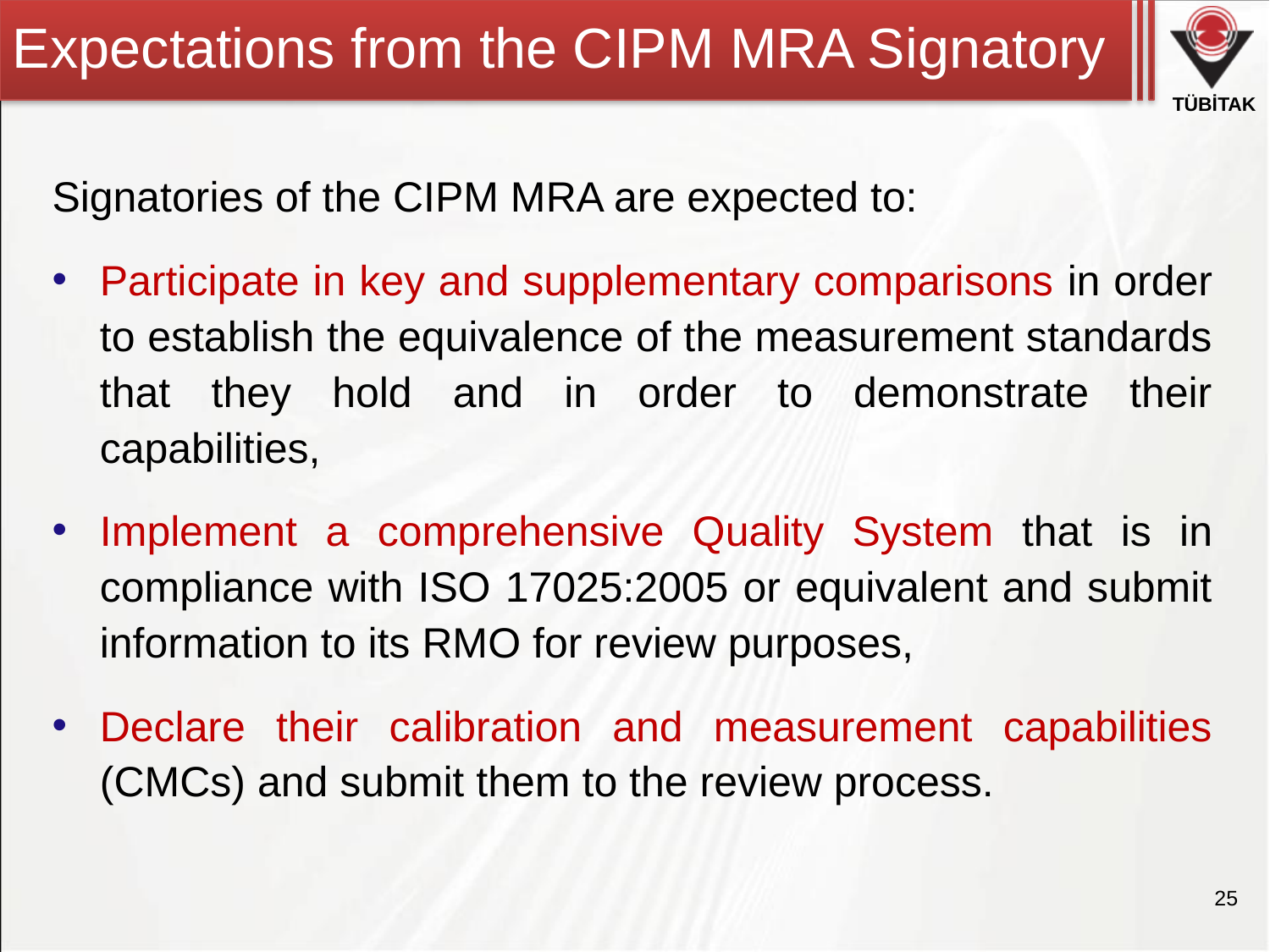

Expectations from the CIPM MRA Signatory
Signatories of the CIPM MRA are expected to:
Participate in key and supplementary comparisons in order to establish the equivalence of the measurement standards that they hold and in order to demonstrate their capabilities,
Implement a comprehensive Quality System that is in compliance with ISO 17025:2005 or equivalent and submit information to its RMO for review purposes,
Declare their calibration and measurement capabilities (CMCs) and submit them to the review process.

25